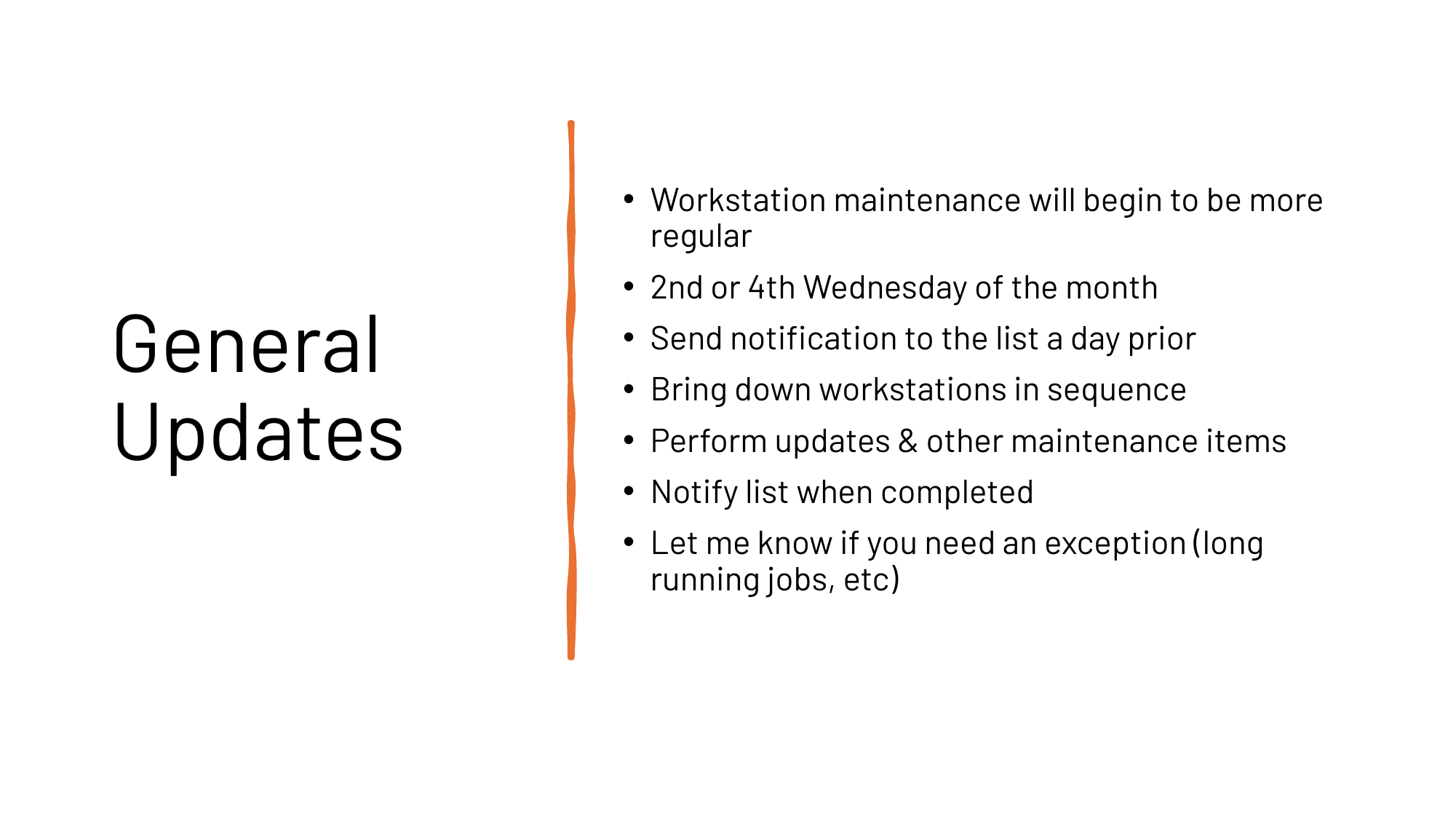

# General Updates
Workstation maintenance will begin to be more regular
2nd or 4th Wednesday of the month
Send notification to the list a day prior
Bring down workstations in sequence
Perform updates & other maintenance items
Notify list when completed
Let me know if you need an exception (long running jobs, etc)